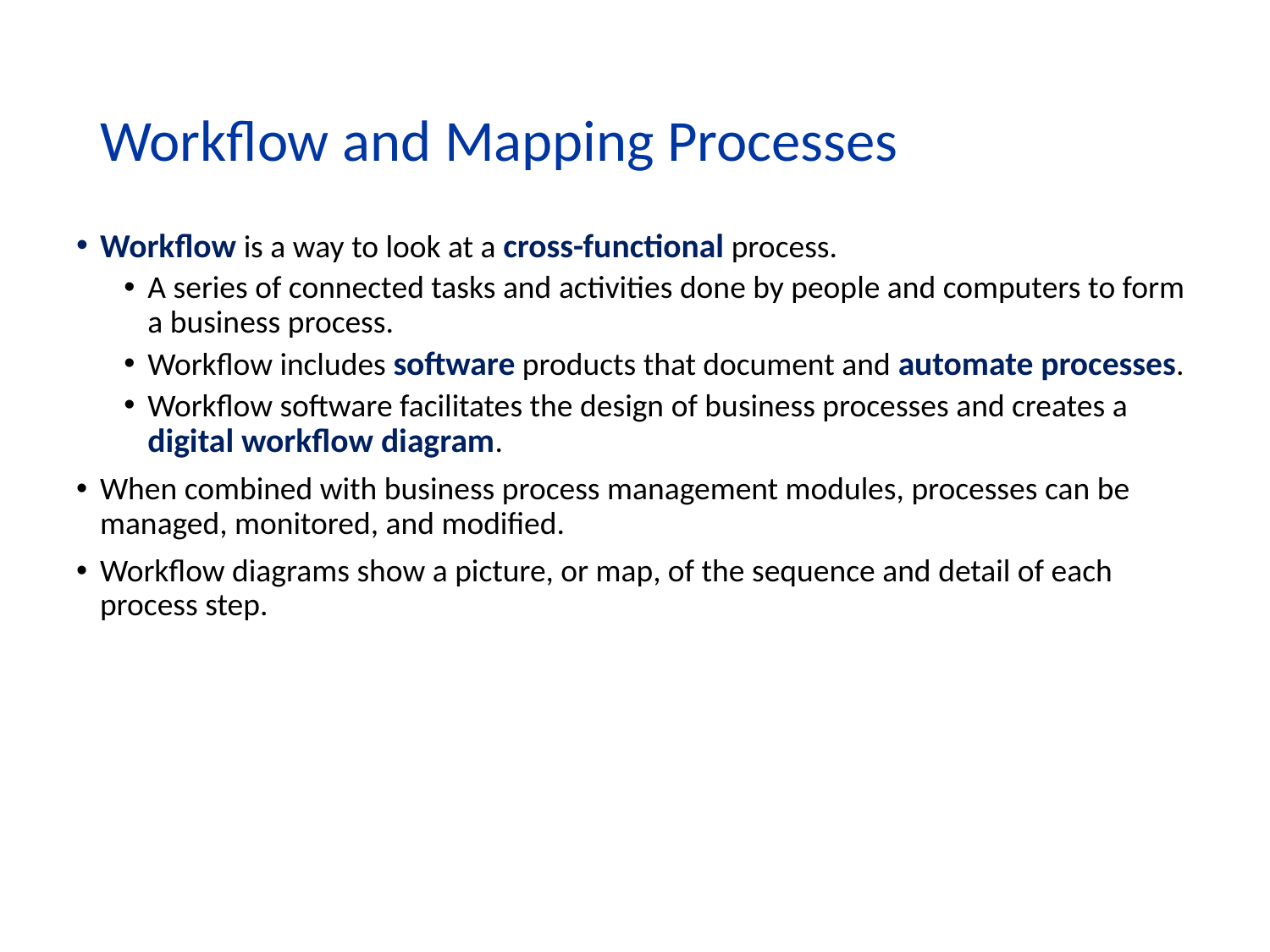

# Workflow and Mapping Processes
Workflow is a way to look at a cross-functional process.
A series of connected tasks and activities done by people and computers to form a business process.
Workflow includes software products that document and automate processes.
Workflow software facilitates the design of business processes and creates a digital workflow diagram.
When combined with business process management modules, processes can be managed, monitored, and modified.
Workflow diagrams show a picture, or map, of the sequence and detail of each process step.